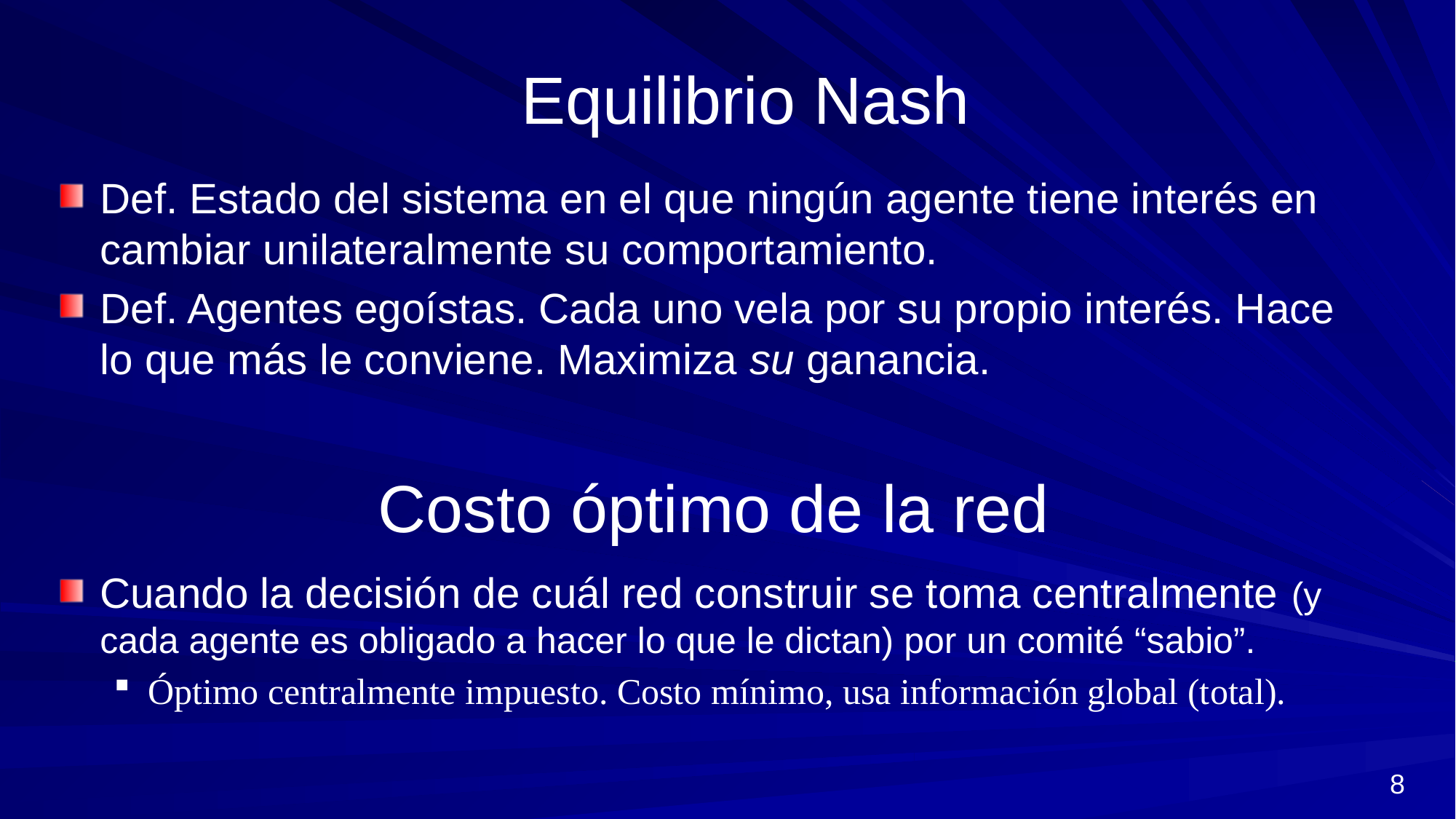

Equilibrio Nash
Def. Estado del sistema en el que ningún agente tiene interés en cambiar unilateralmente su comportamiento.
Def. Agentes egoístas. Cada uno vela por su propio interés. Hace lo que más le conviene. Maximiza su ganancia.
# Costo óptimo de la red
Cuando la decisión de cuál red construir se toma centralmente (y cada agente es obligado a hacer lo que le dictan) por un comité “sabio”.
Óptimo centralmente impuesto. Costo mínimo, usa información global (total).
8